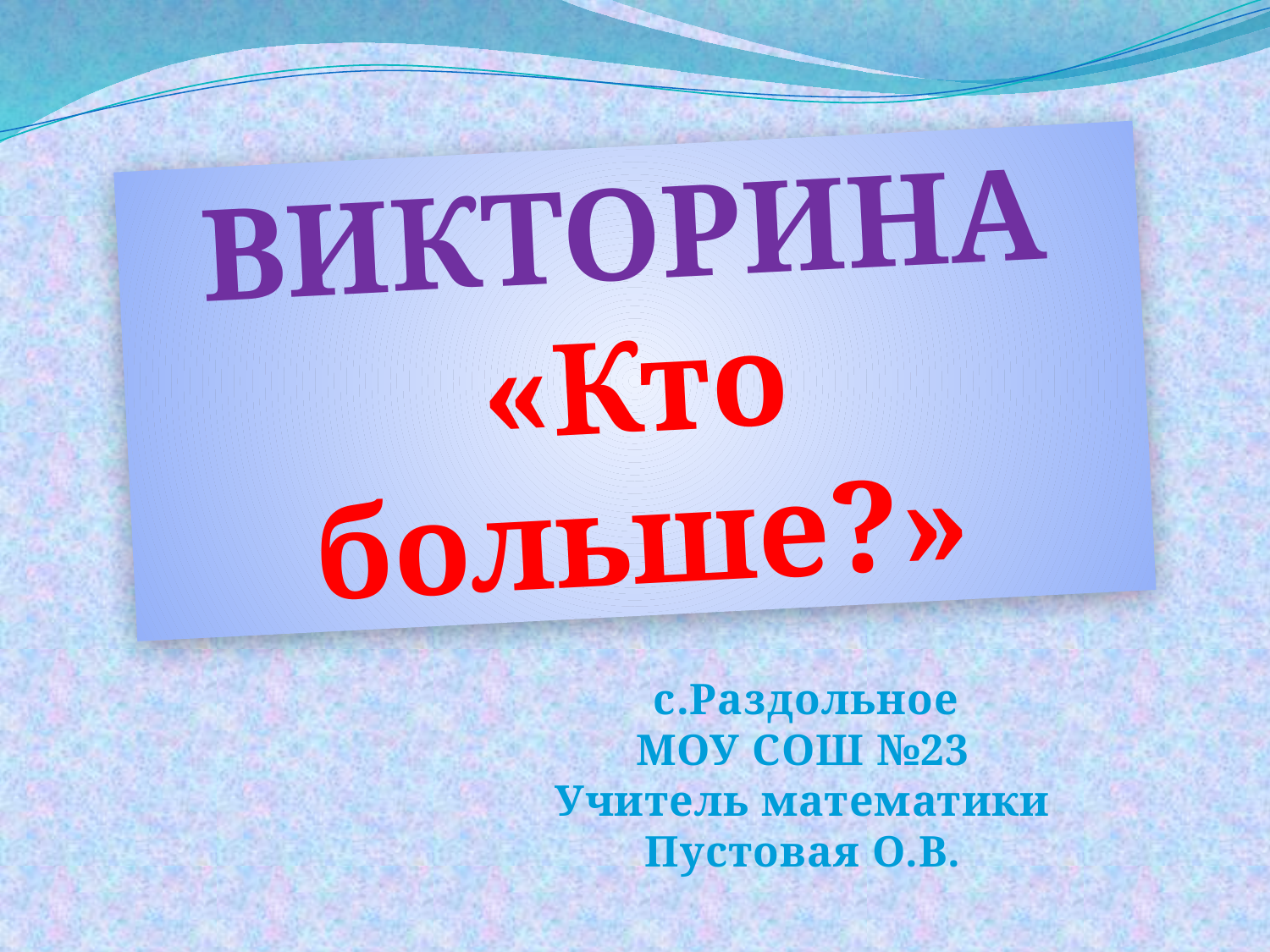

ВИКТОРИНА
«Кто больше?»
  с.Раздольное
МОУ СОШ №23
Учитель математики Пустовая О.В.